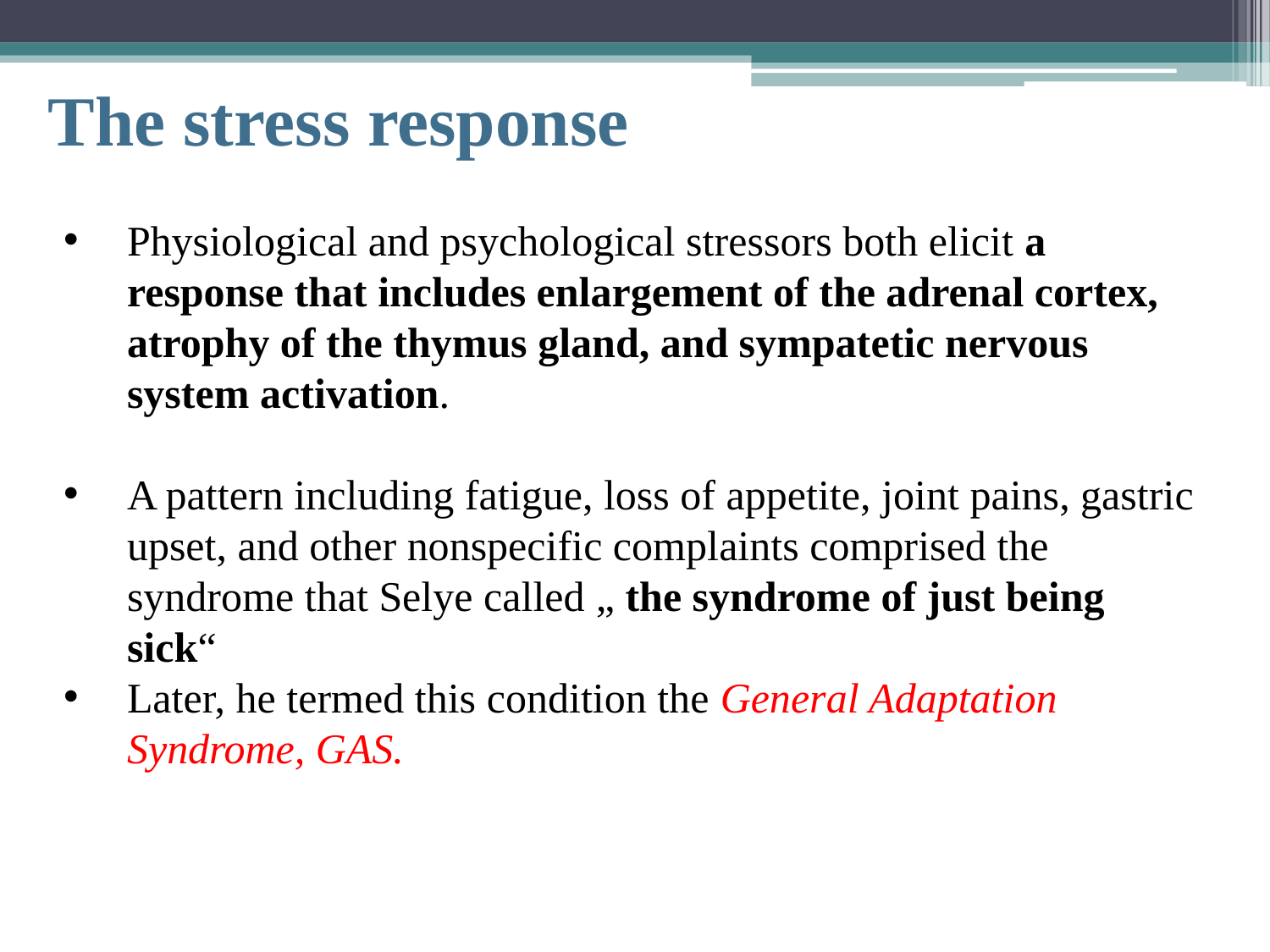

# The stress response
Physiological and psychological stressors both elicit a response that includes enlargement of the adrenal cortex, atrophy of the thymus gland, and sympatetic nervous system activation.

A pattern including fatigue, loss of appetite, joint pains, gastric upset, and other nonspecific complaints comprised the syndrome that Selye called „ the syndrome of just being sick“
Later, he termed this condition the General Adaptation Syndrome, GAS.